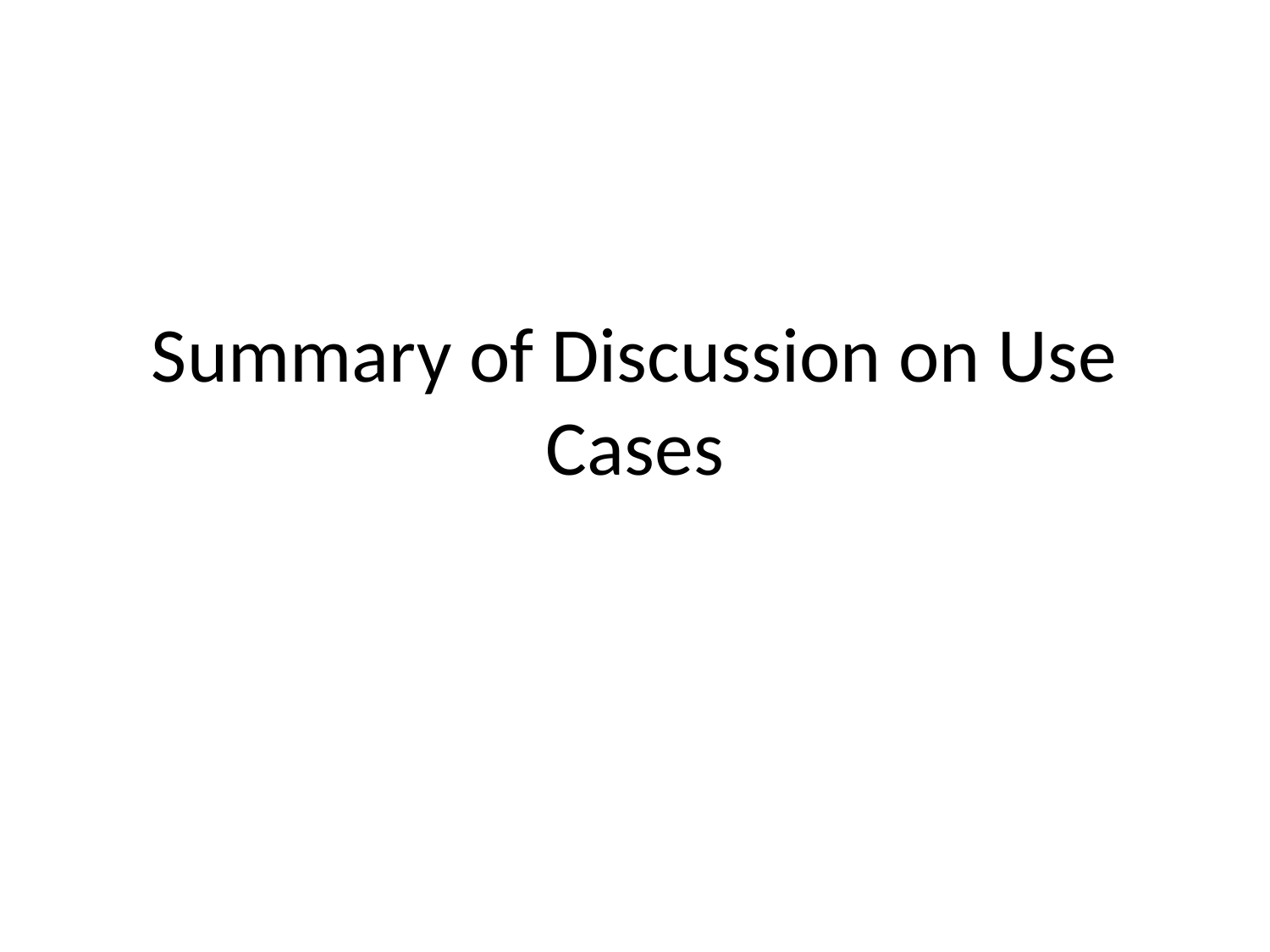

# Summary of Discussion on Use Cases